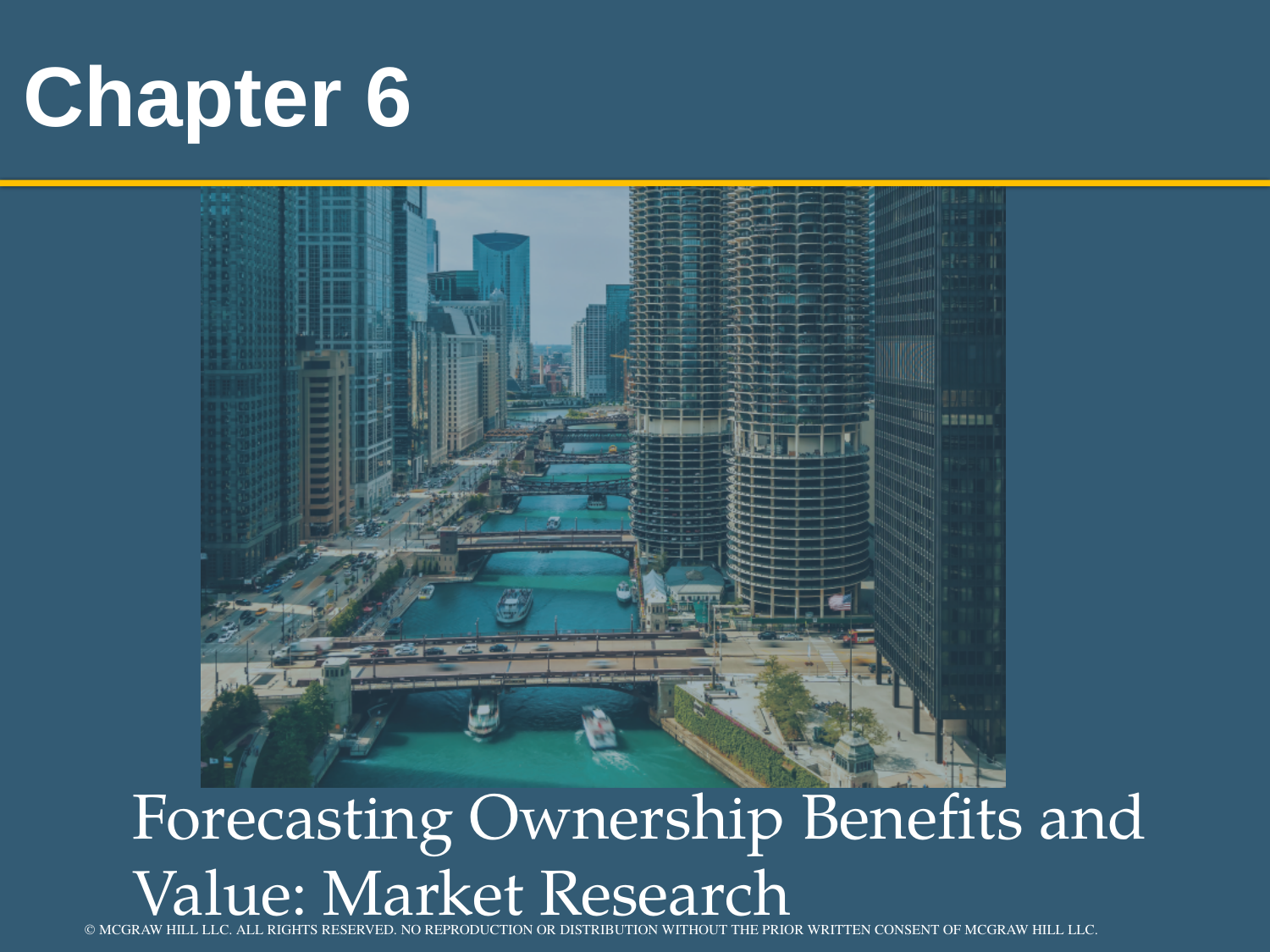

# Chapter 6
Forecasting Ownership Benefits and Value: Market Research
© MCGRAW HILL LLC. ALL RIGHTS RESERVED. NO REPRODUCTION OR DISTRIBUTION WITHOUT THE PRIOR WRITTEN CONSENT OF MCGRAW HILL LLC.